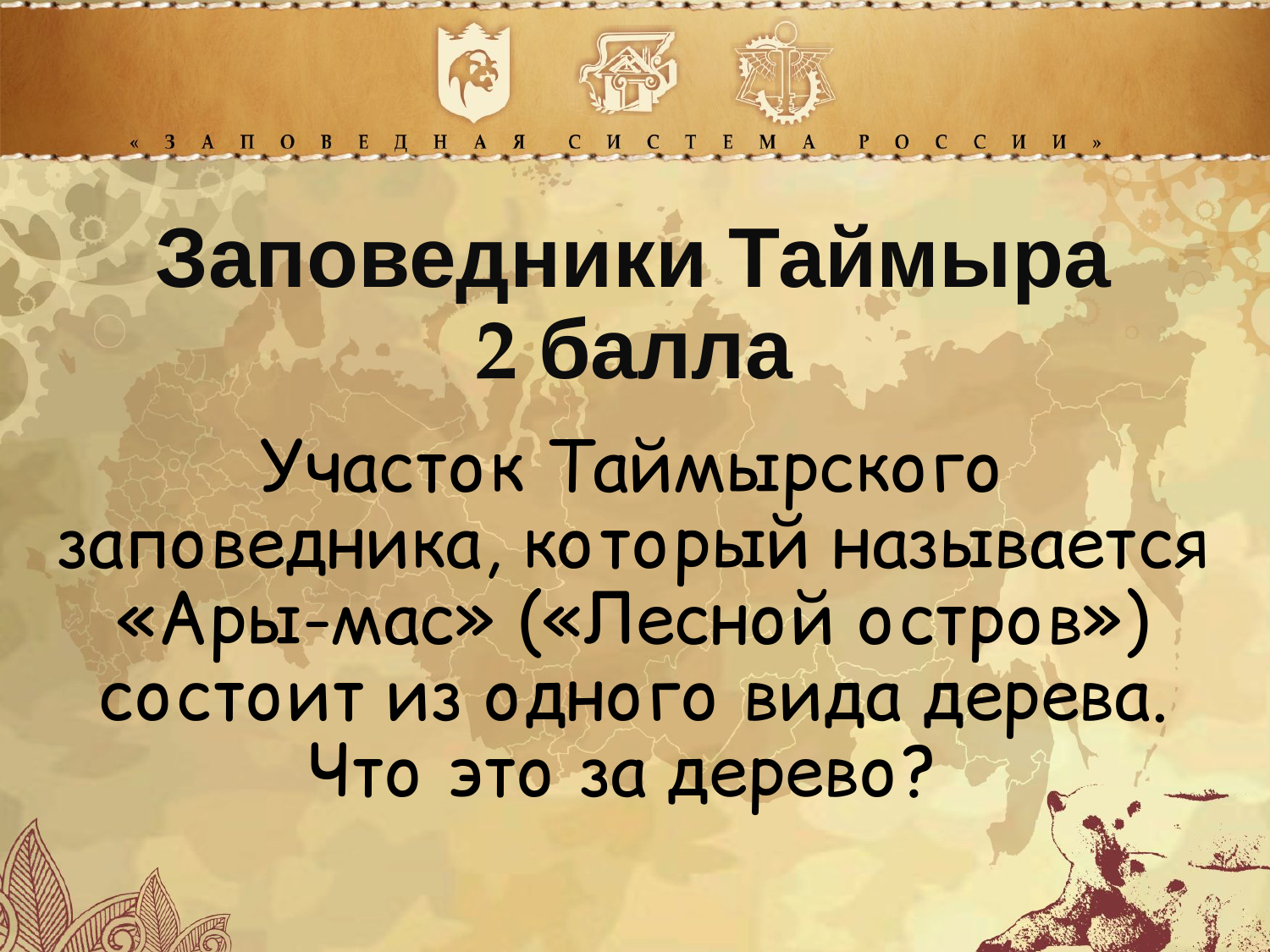

Заповедники Таймыра
2 балла
Участок Таймырского заповедника, который называется «Ары-мас» («Лесной остров») состоит из одного вида дерева. Что это за дерево?